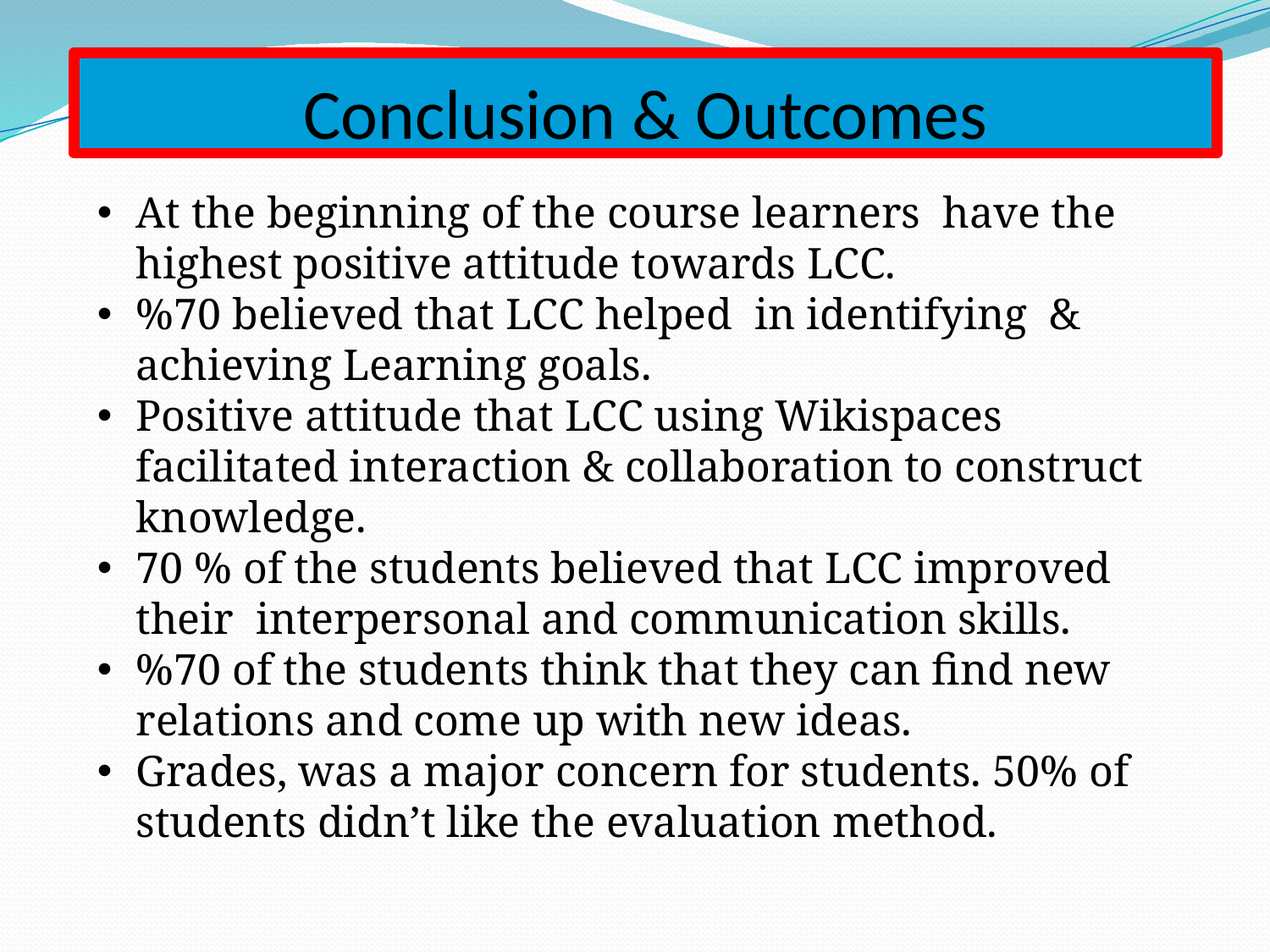

# Conclusion & Outcomes
At the beginning of the course learners  have the highest positive attitude towards LCC.
%70 believed that LCC helped  in identifying  & achieving Learning goals.
Positive attitude that LCC using Wikispaces facilitated interaction & collaboration to construct knowledge.
70 % of the students believed that LCC improved their  interpersonal and communication skills.
%70 of the students think that they can find new relations and come up with new ideas.
Grades, was a major concern for students. 50% of students didn’t like the evaluation method.